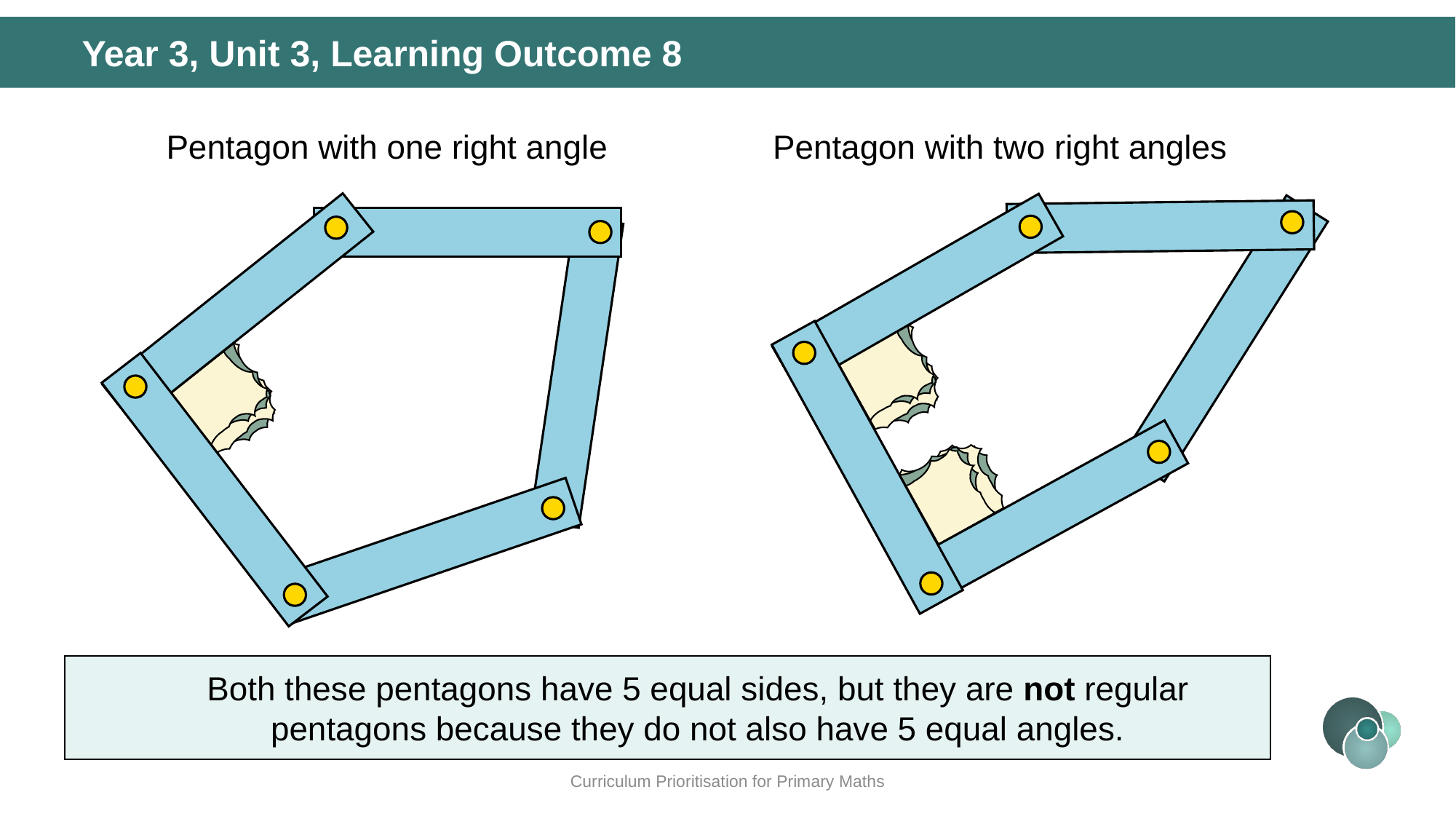

Year 3, Unit 3, Learning Outcome 8
Pentagon with one right angle
Pentagon with two right angles

Both these pentagons have 5 equal sides, but they are not regular pentagons because they do not also have 5 equal angles.
Curriculum Prioritisation for Primary Maths